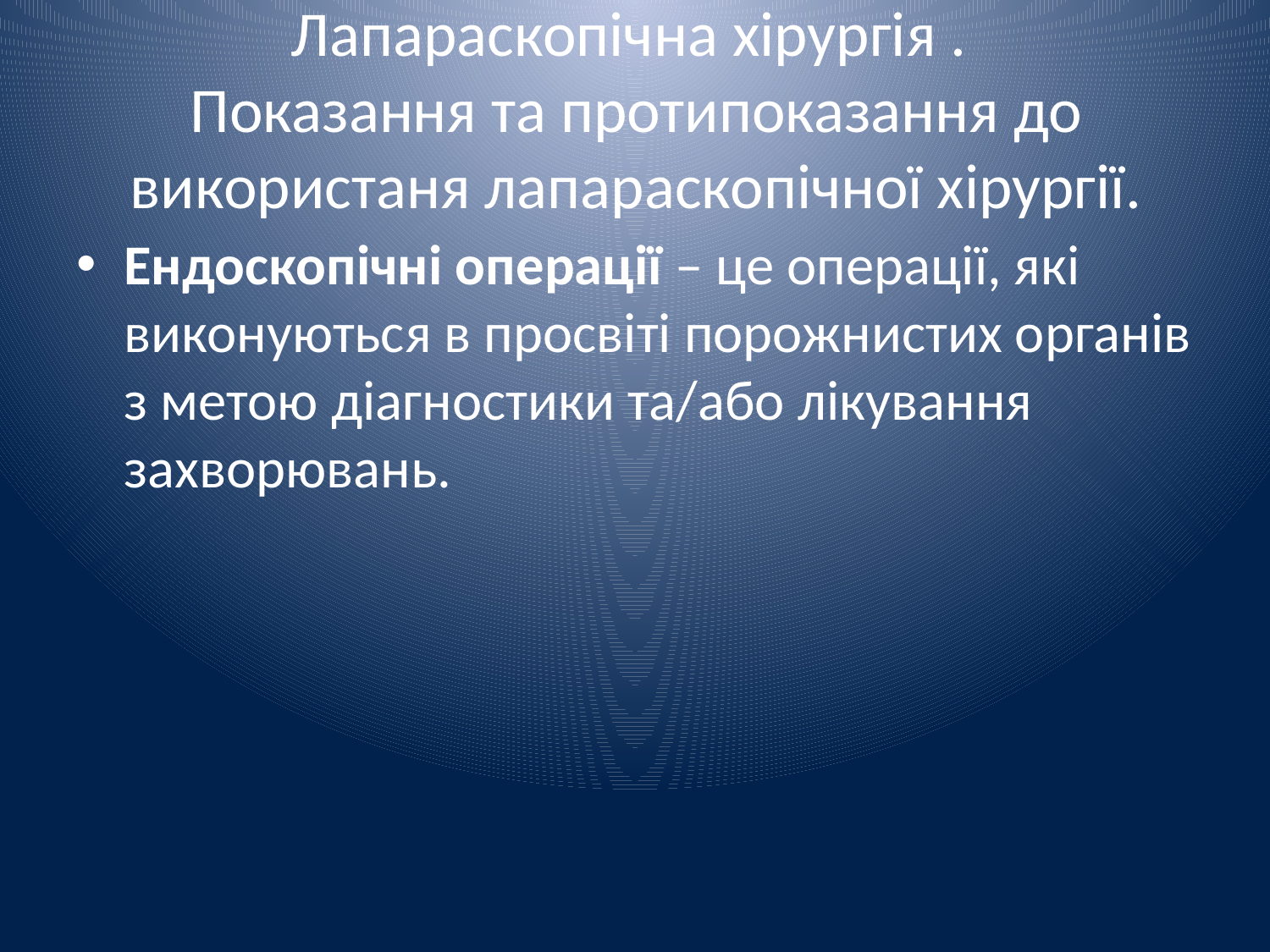

# Лапараскопічна хірургія . Показання та протипоказання до використаня лапараскопічної хірургії.
Ендоскопічні операції – це операції, які виконуються в просвіті порожнистих органів з метою діагностики та/або лікування захворювань.